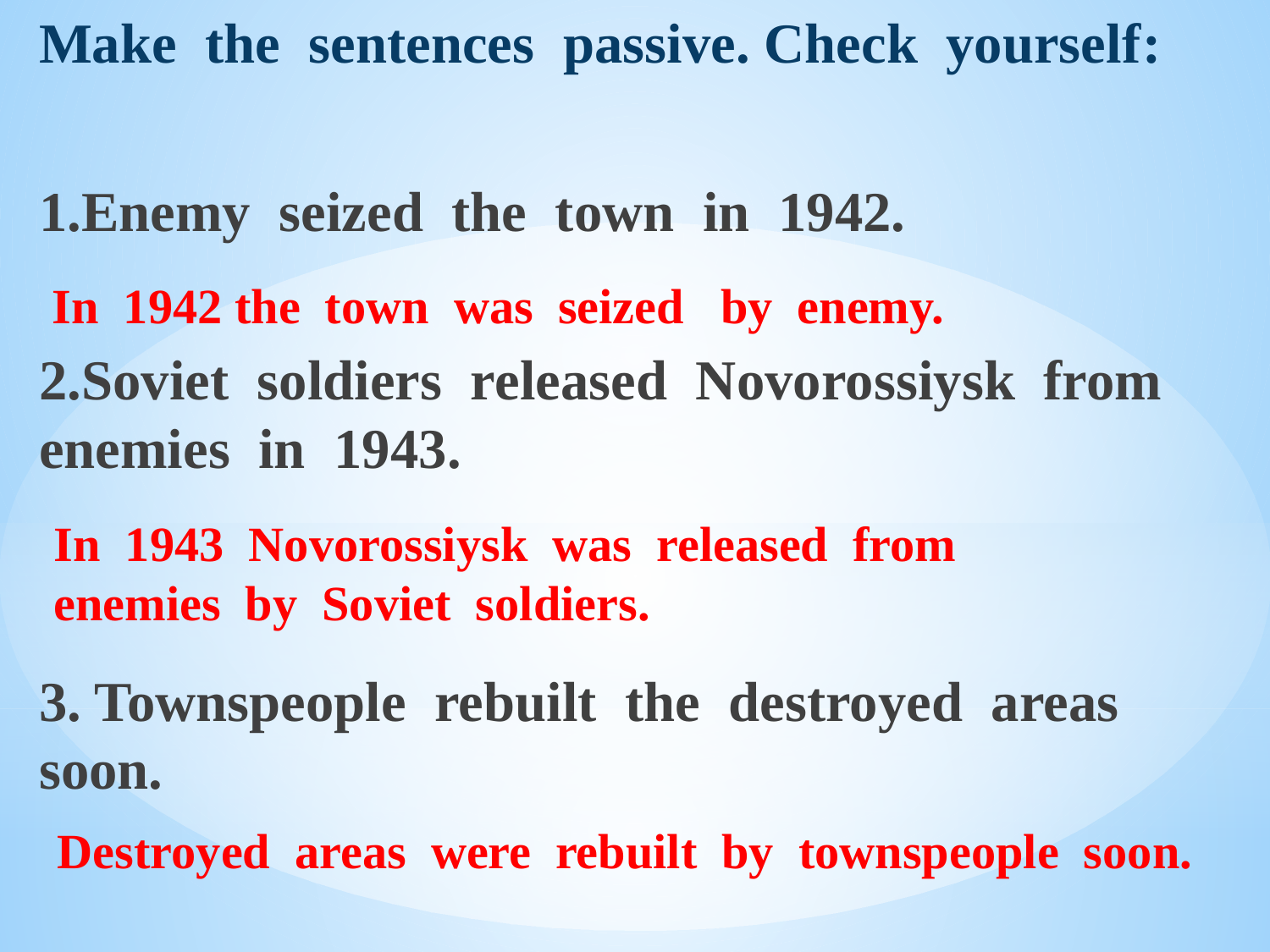

Make  the  sentences  passive. Check  yourself:

1.Enemy  seized  the  town  in  1942.

2.Soviet  soldiers  released  Novorossiysk  from  enemies  in  1943.

3. Townspeople  rebuilt  the  destroyed  areas     soon.

In  1942 the  town  was  seized   by  enemy.
In  1943  Novorossiysk  was  released  from  enemies  by  Soviet  soldiers.
Destroyed  areas  were  rebuilt  by  townspeople  soon.